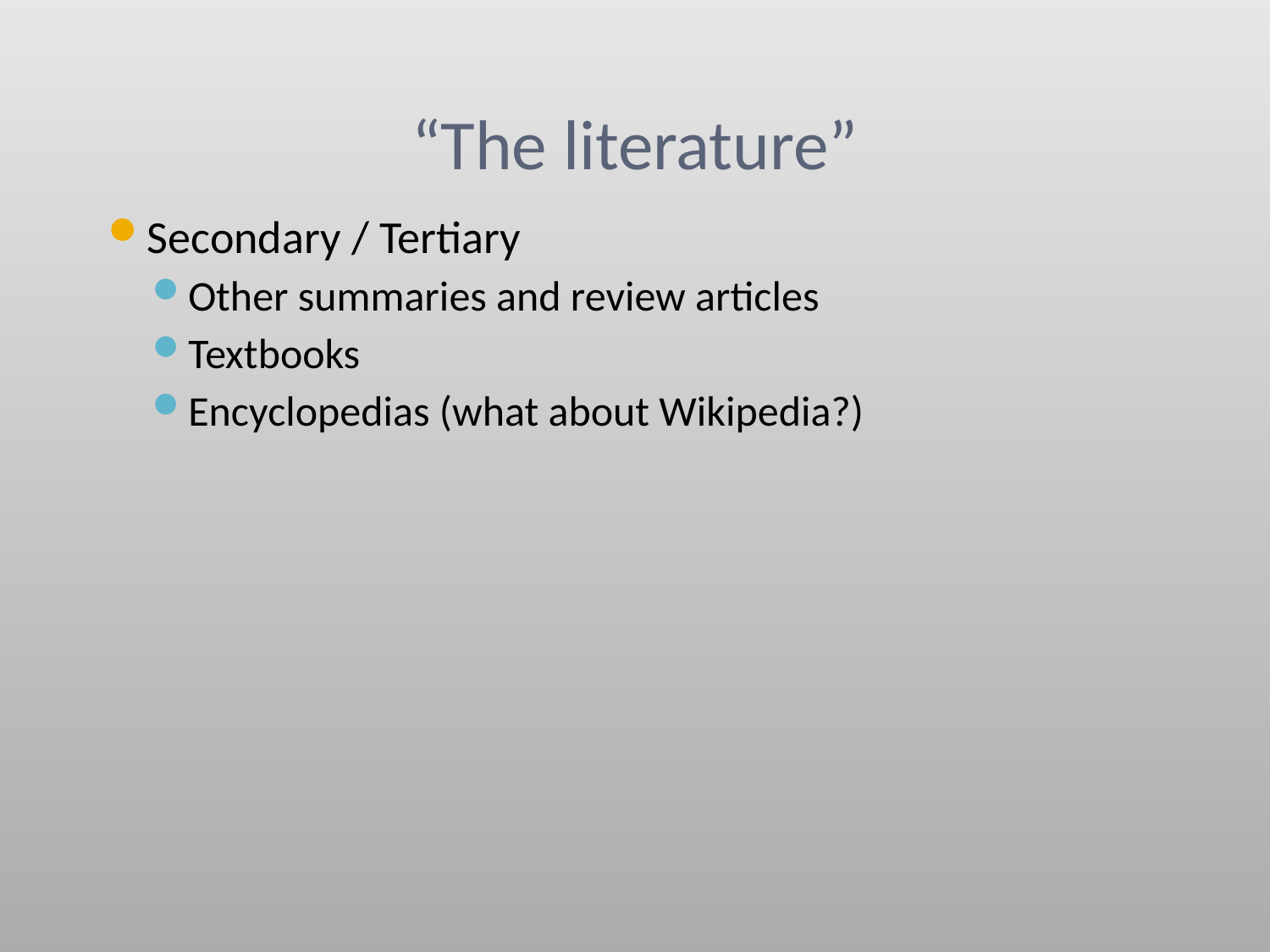

# “The literature”
Secondary / Tertiary
Other summaries and review articles
Textbooks
Encyclopedias (what about Wikipedia?)